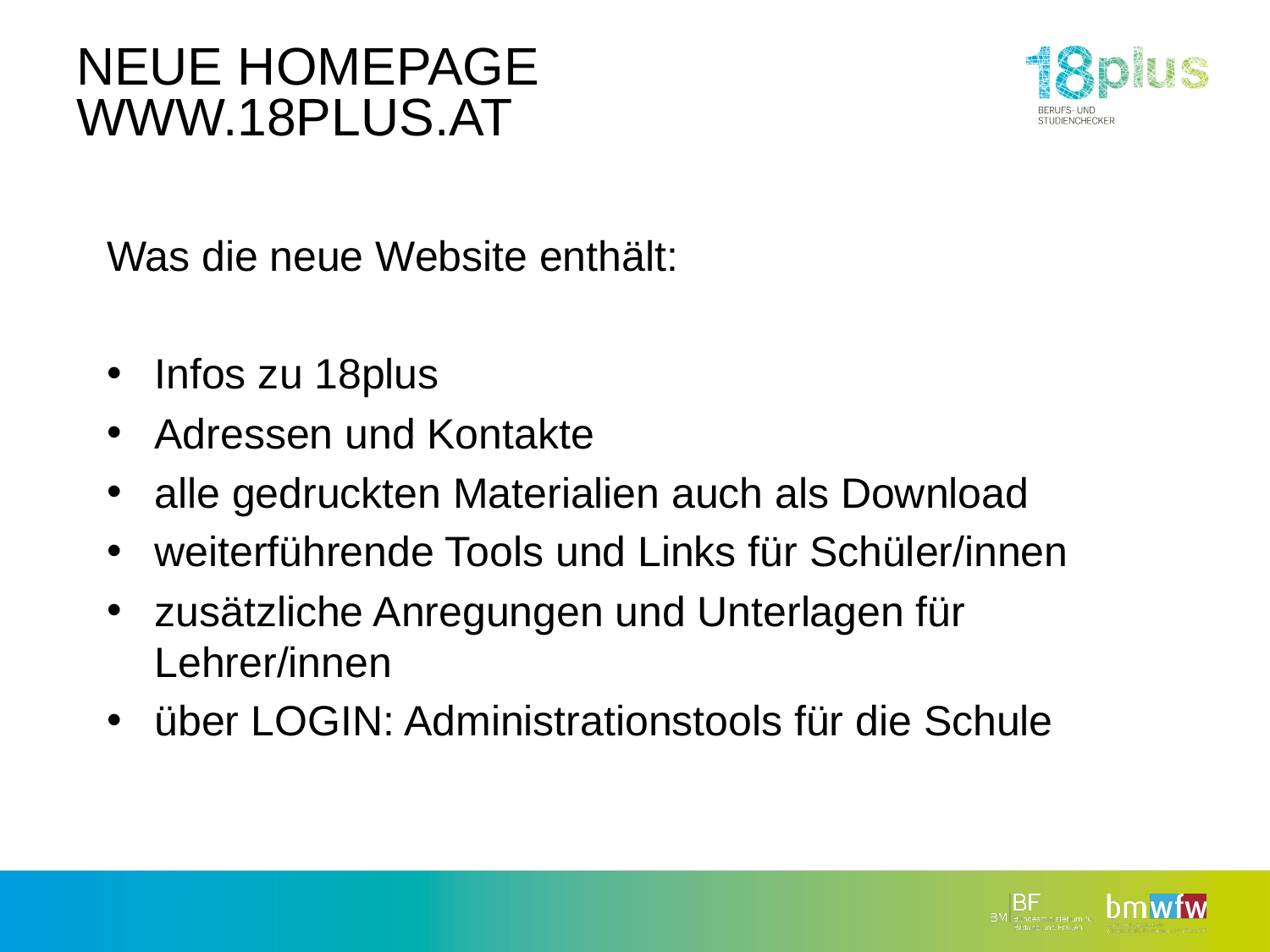

# Neue Homepage www.18plus.at
Was die neue Website enthält:

Infos zu 18plus
Adressen und Kontakte
alle gedruckten Materialien auch als Download
weiterführende Tools und Links für Schüler/innen
zusätzliche Anregungen und Unterlagen für Lehrer/innen
über LOGIN: Administrationstools für die Schule